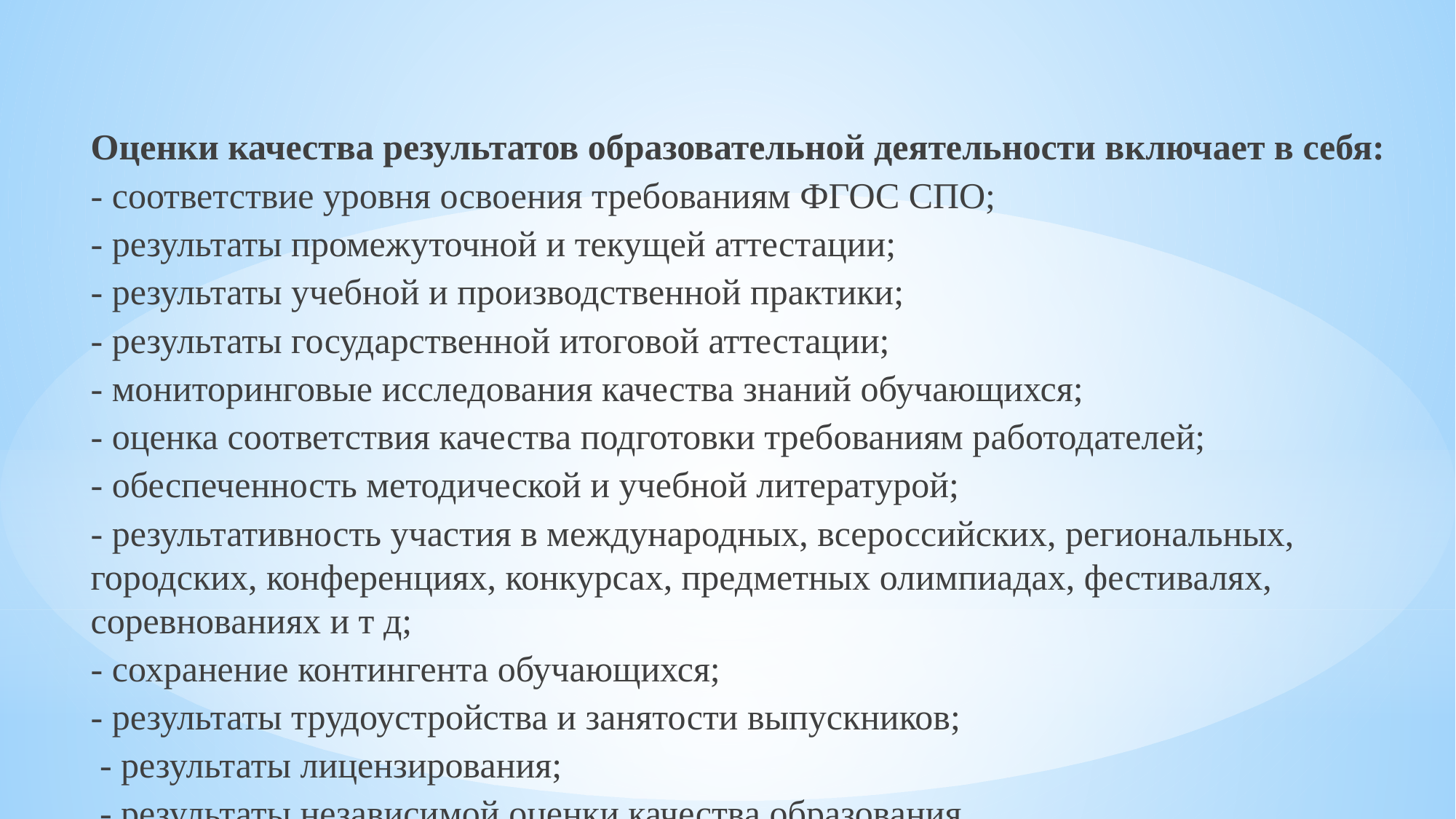

Оценки качества результатов образовательной деятельности включает в себя:
- соответствие уровня освоения требованиям ФГОС СПО;
- результаты промежуточной и текущей аттестации;
- результаты учебной и производственной практики;
- результаты государственной итоговой аттестации;
- мониторинговые исследования качества знаний обучающихся;
- оценка соответствия качества подготовки требованиям работодателей;
- обеспеченность методической и учебной литературой;
- результативность участия в международных, всероссийских, региональных, городских, конференциях, конкурсах, предметных олимпиадах, фестивалях, соревнованиях и т д;
- сохранение контингента обучающихся;
- результаты трудоустройства и занятости выпускников;
 - результаты лицензирования;
 - результаты независимой оценки качества образования